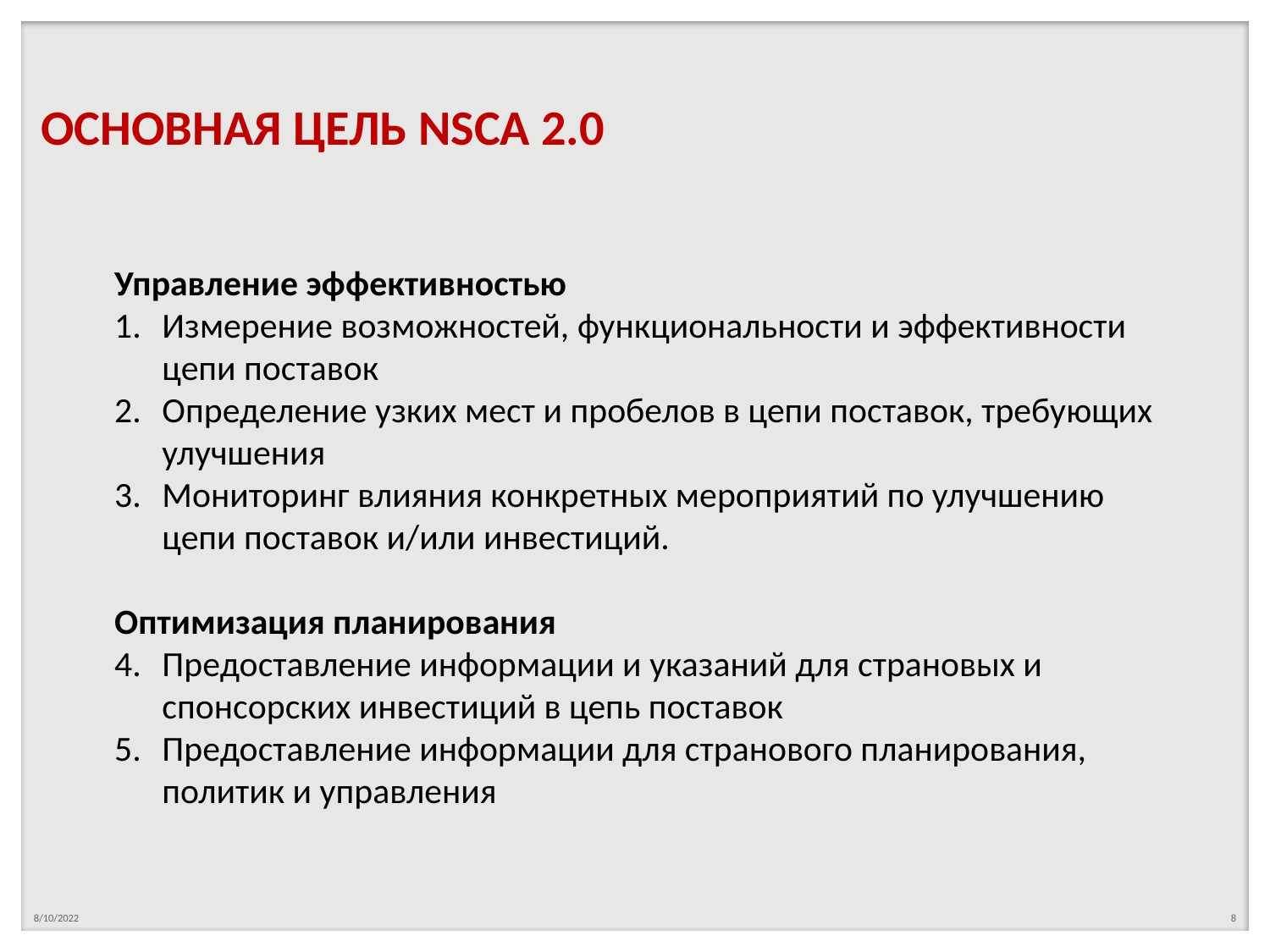

# ОСНОВНАЯ ЦЕЛЬ NSCA 2.0
Управление эффективностью
Измерение возможностей, функциональности и эффективности цепи поставок
Определение узких мест и пробелов в цепи поставок, требующих улучшения
Мониторинг влияния конкретных мероприятий по улучшению цепи поставок и/или инвестиций.

Оптимизация планирования
Предоставление информации и указаний для страновых и спонсорских инвестиций в цепь поставок
Предоставление информации для странового планирования, политик и управления
8/10/2022
8